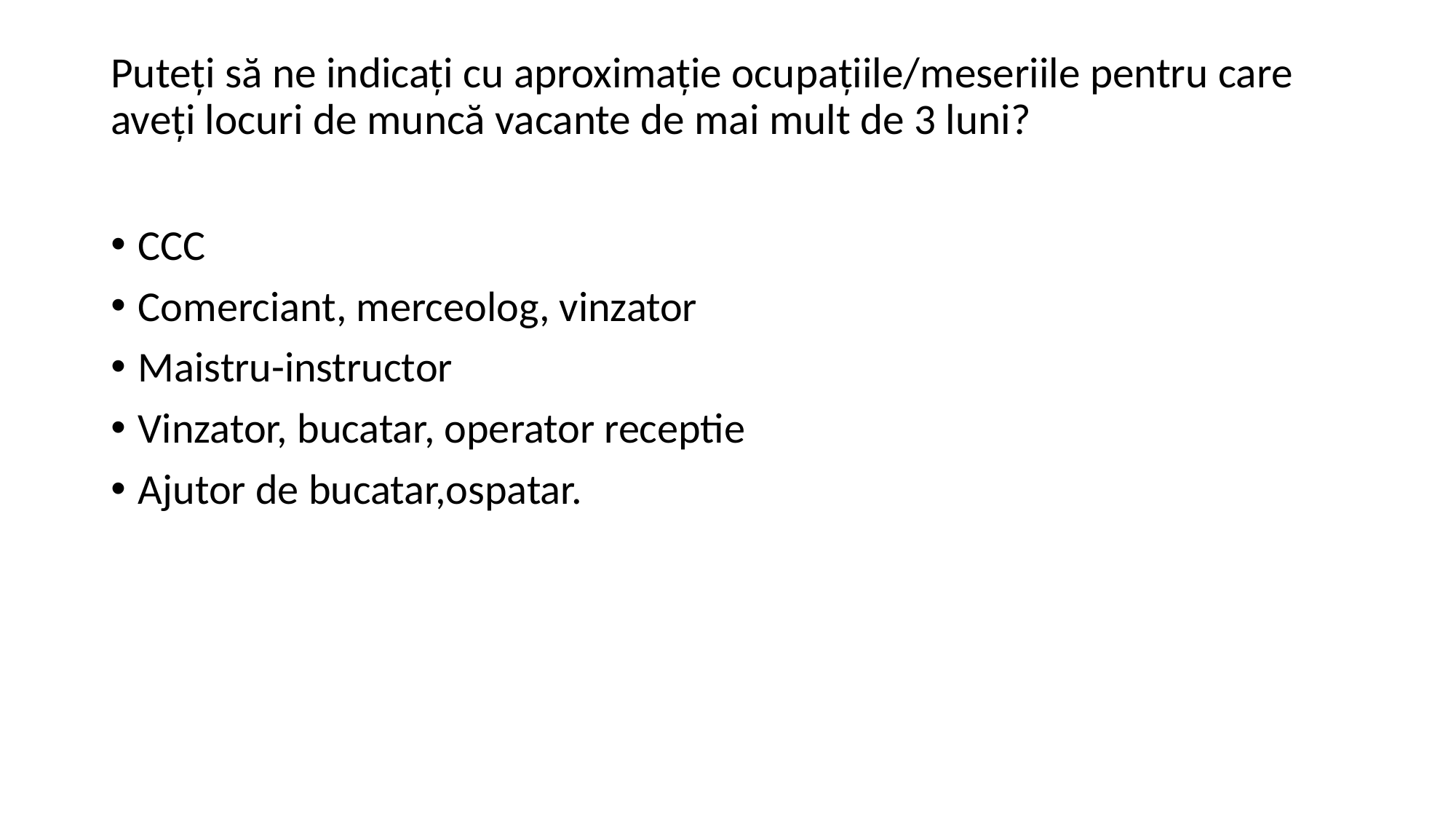

# Puteți să ne indicați cu aproximație ocupațiile/meseriile pentru care aveți locuri de muncă vacante de mai mult de 3 luni?
CCC
Comerciant, merceolog, vinzator
Maistru-instructor
Vinzator, bucatar, operator receptie
Ajutor de bucatar,ospatar.